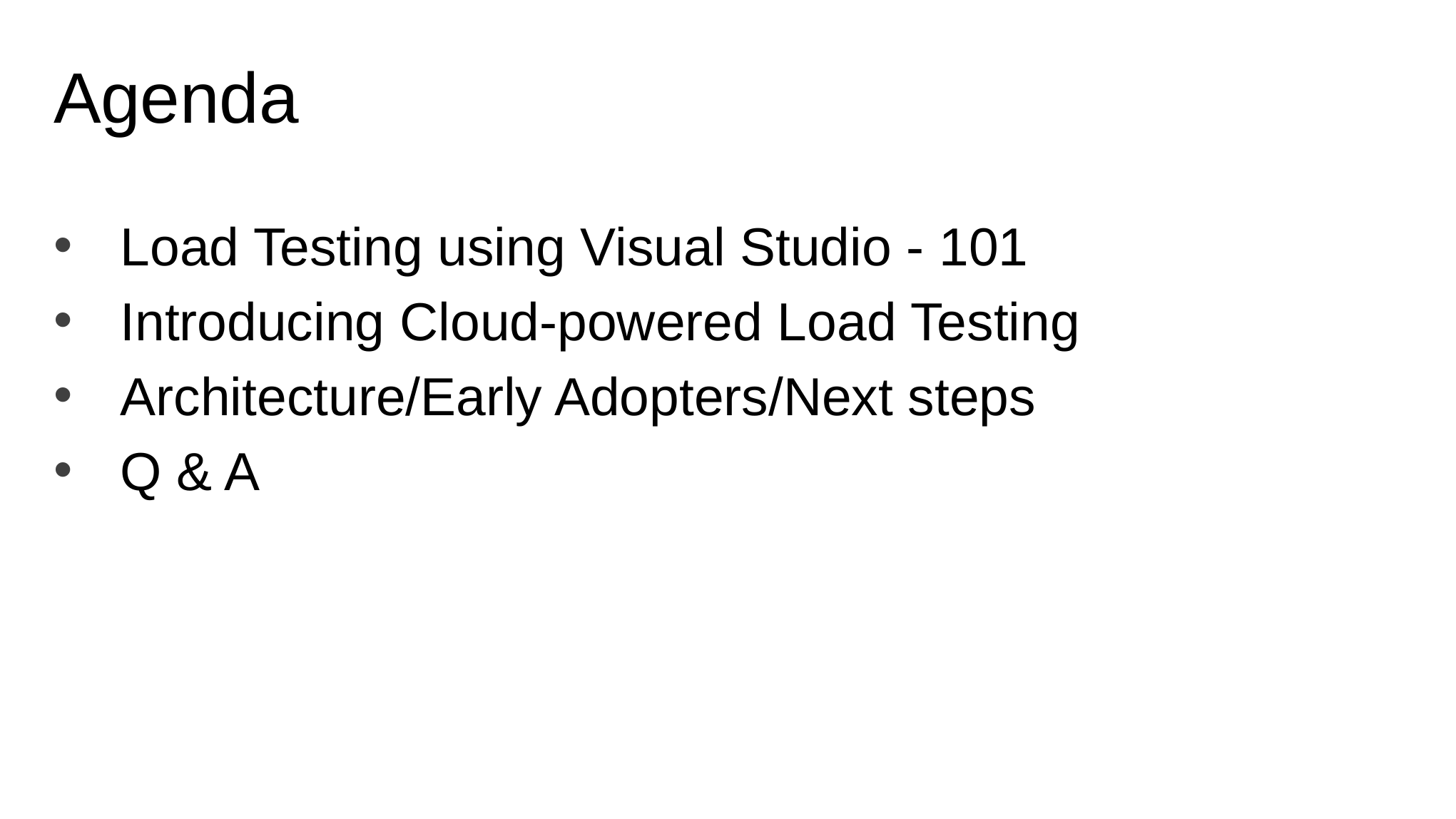

# Agenda
Load Testing using Visual Studio - 101
Introducing Cloud-powered Load Testing
Architecture/Early Adopters/Next steps
Q & A